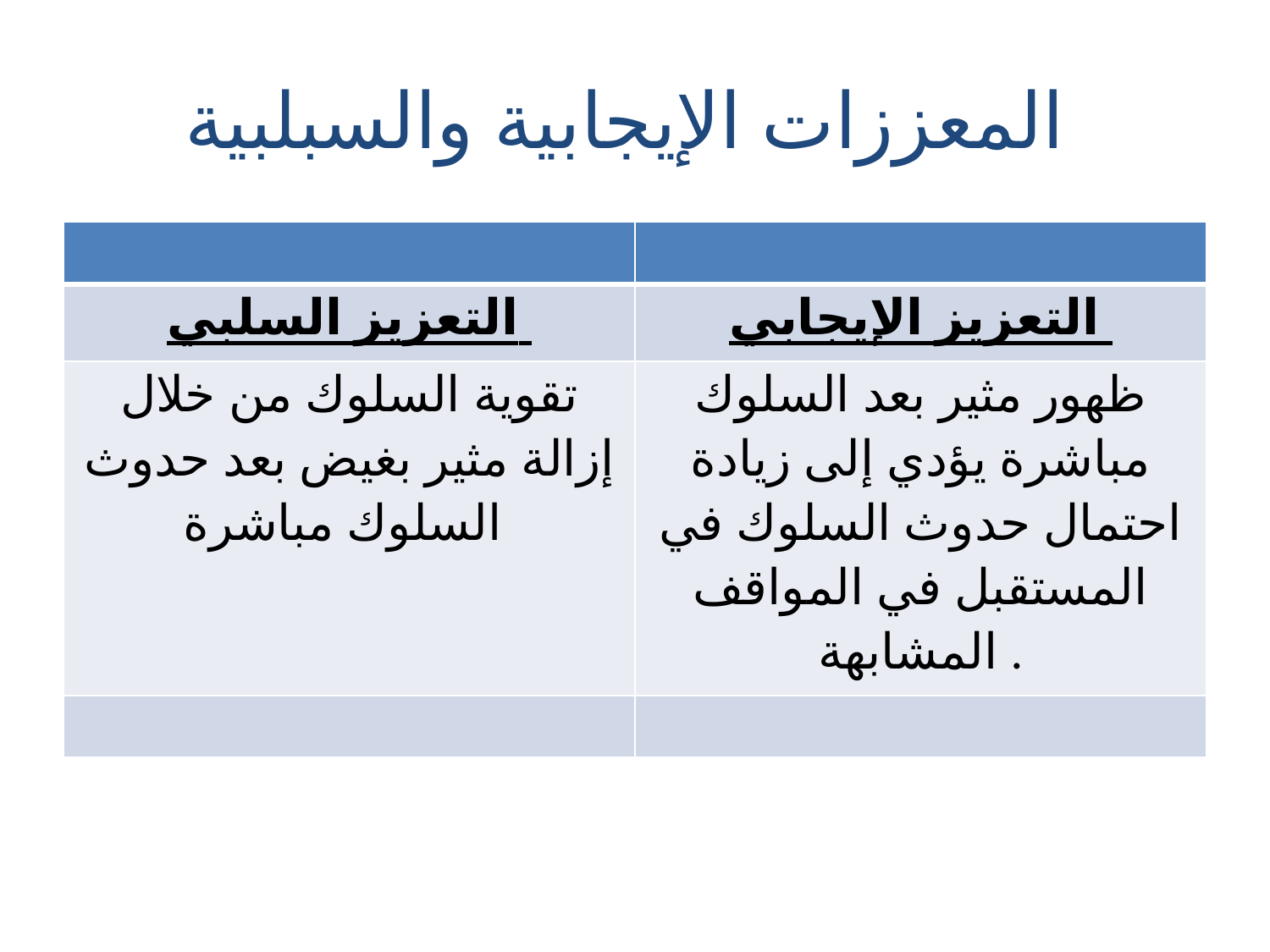

# المعززات الإيجابية والسبلبية
|  |  |
| --- | --- |
| التعزيز السلبي | التعزيز الإيجابي |
| تقوية السلوك من خلال إزالة مثير بغيض بعد حدوث السلوك مباشرة | ظهور مثير بعد السلوك مباشرة يؤدي إلى زيادة احتمال حدوث السلوك في المستقبل في المواقف المشابهة . |
|  |  |